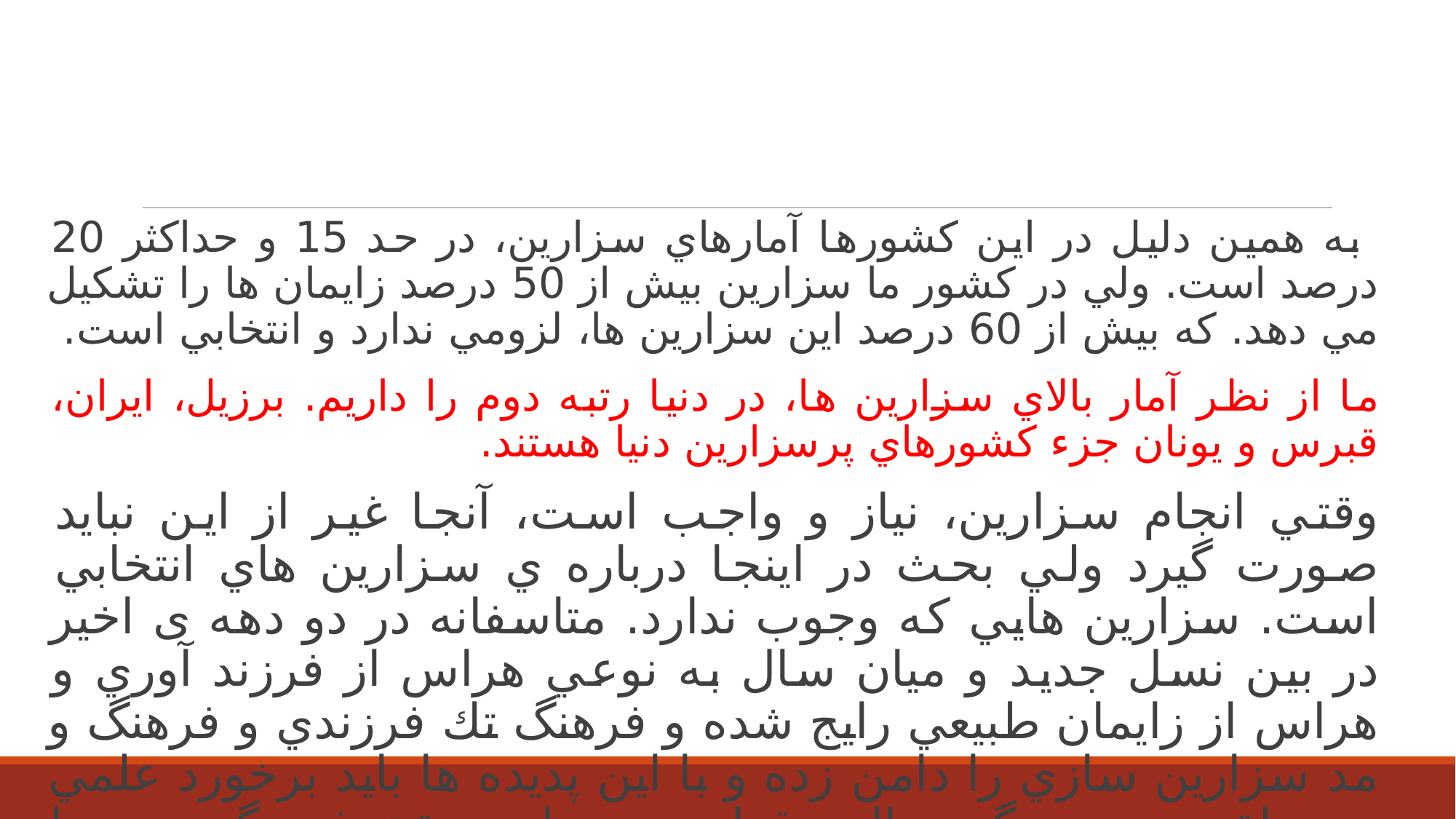

به همين دليل در اين كشورها آمارهاي سزارين، در حد 15 و حداكثر 20 درصد است. ولي در كشور ما سزارين بيش از 50 درصد زايمان ها را تشكيل مي دهد. كه بيش از 60 درصد اين سزارين ها، لزومي ندارد و انتخابي است.
ما از نظر آمار بالاي سزارين ها، در دنيا رتبه دوم را داريم. برزيل، ايران، قبرس و يونان جزء كشورهاي پرسزارين دنيا هستند.
وقتي انجام سزارين، نياز و واجب است، آنجا غير از اين نبايد صورت گيرد ولي بحث در اينجا درباره ي سزارين هاي انتخابي است. سزارين هايي كه وجوب ندارد. متاسفانه در دو دهه ی اخير در بين نسل جديد و ميان سال به نوعي هراس از فرزند آوري و هراس از زايمان طبيعي رايج شده و فرهنگ تك فرزندي و فرهنگ و مد سزارين سازي را دامن زده و با اين پديده ها بايد برخورد علمي و منطقي صورت گيرد، البته قوانين هم بايد تحقق فرهنگ جديد را هموار نمايد.